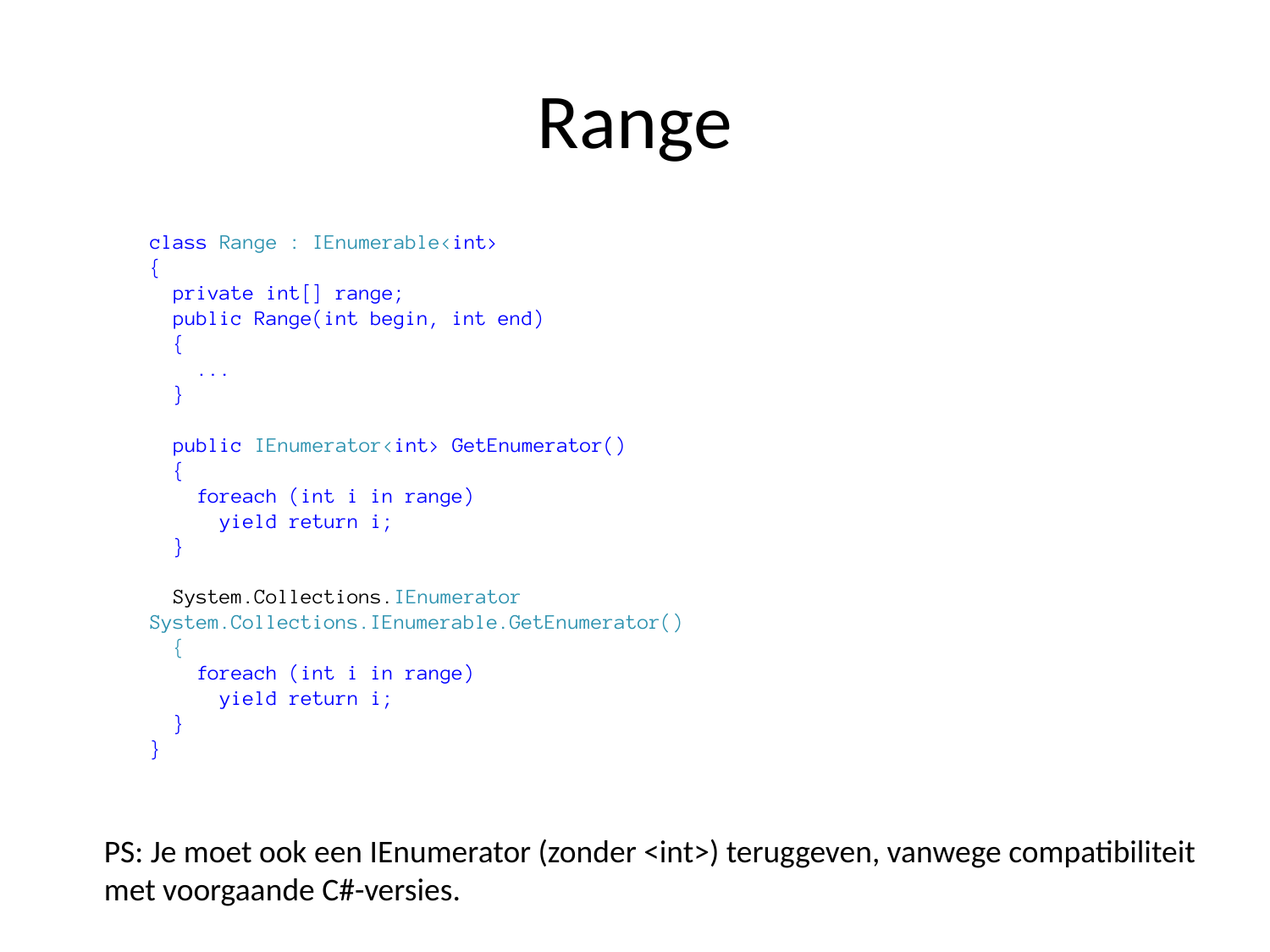

# Range
class Range : IEnumerable<int>
{
  private int[] range;
  public Range(int begin, int end)
  {
    ...
  }

  public IEnumerator<int> GetEnumerator()
  {
    foreach (int i in range)
      yield return i;
  }

  System.Collections.IEnumerator          	System.Collections.IEnumerable.GetEnumerator()
  {
    foreach (int i in range)
      yield return i;
  }
}

PS: Je moet ook een IEnumerator (zonder <int>) teruggeven, vanwege compatibiliteit
met voorgaande C#-versies.